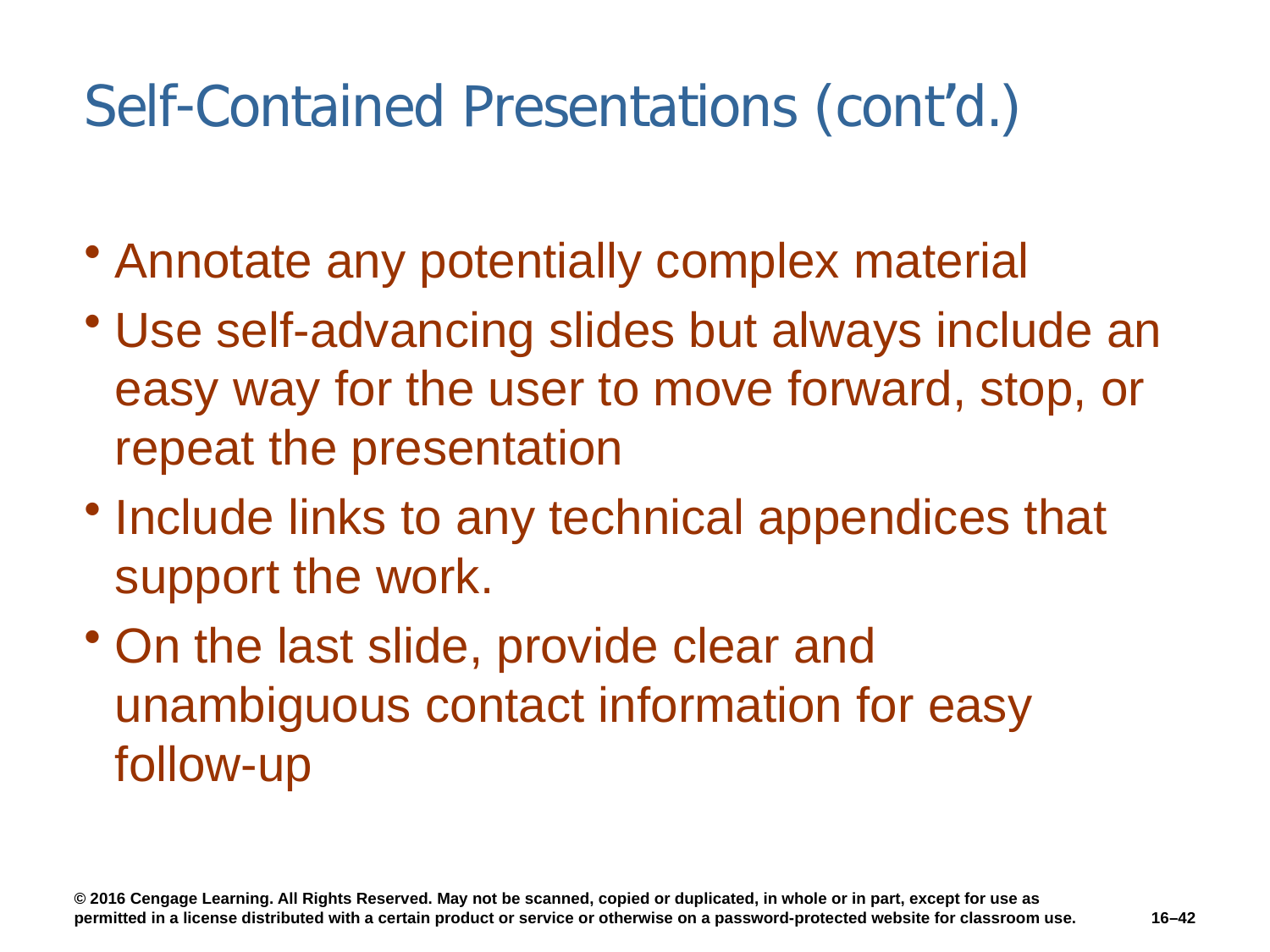

# Self-Contained Presentations (cont’d.)
Annotate any potentially complex material
Use self-advancing slides but always include an easy way for the user to move forward, stop, or repeat the presentation
Include links to any technical appendices that support the work.
On the last slide, provide clear and unambiguous contact information for easy follow-up
16–42
© 2016 Cengage Learning. All Rights Reserved. May not be scanned, copied or duplicated, in whole or in part, except for use as permitted in a license distributed with a certain product or service or otherwise on a password-protected website for classroom use.